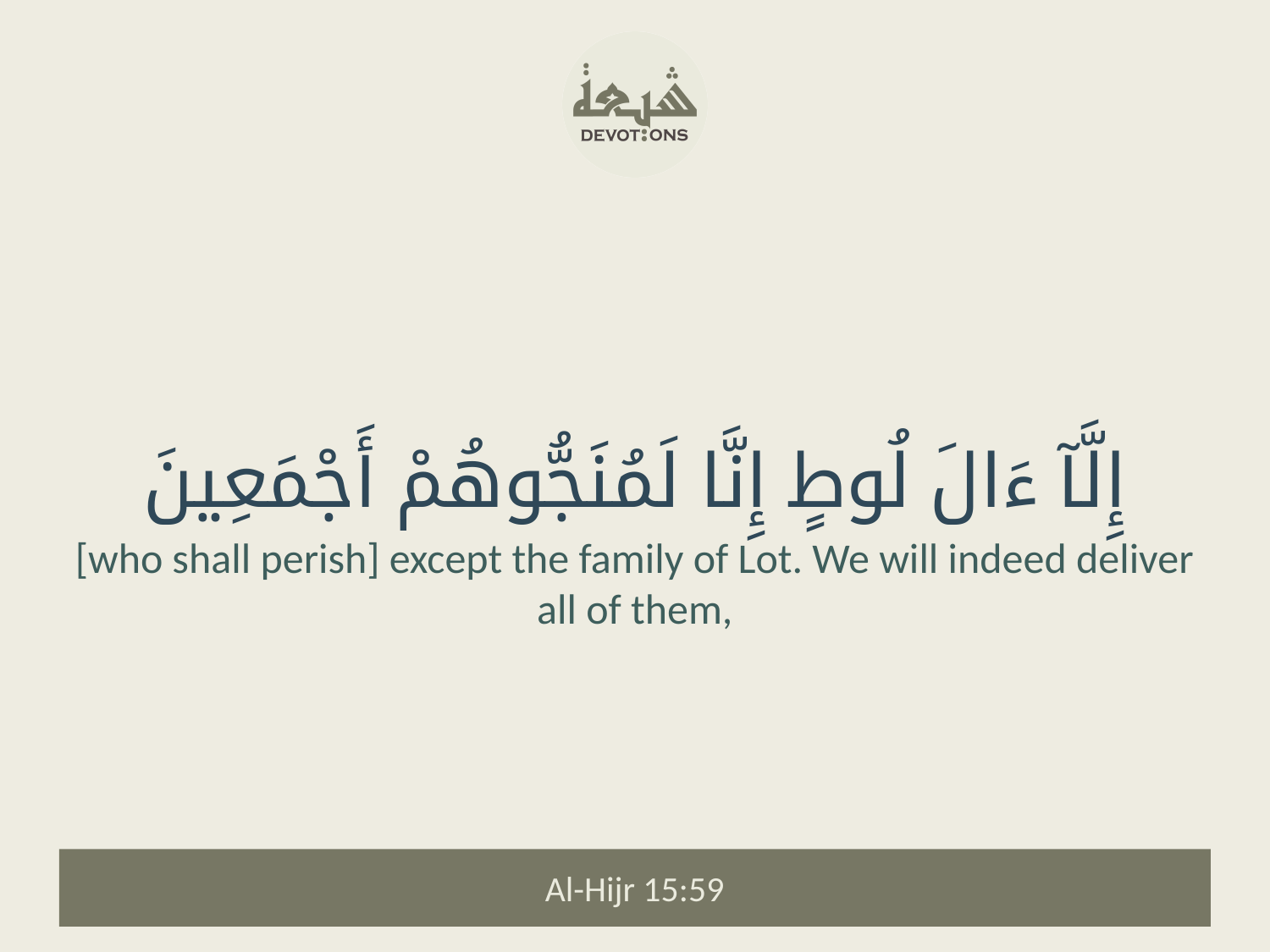

إِلَّآ ءَالَ لُوطٍ إِنَّا لَمُنَجُّوهُمْ أَجْمَعِينَ
[who shall perish] except the family of Lot. We will indeed deliver all of them,
Al-Hijr 15:59